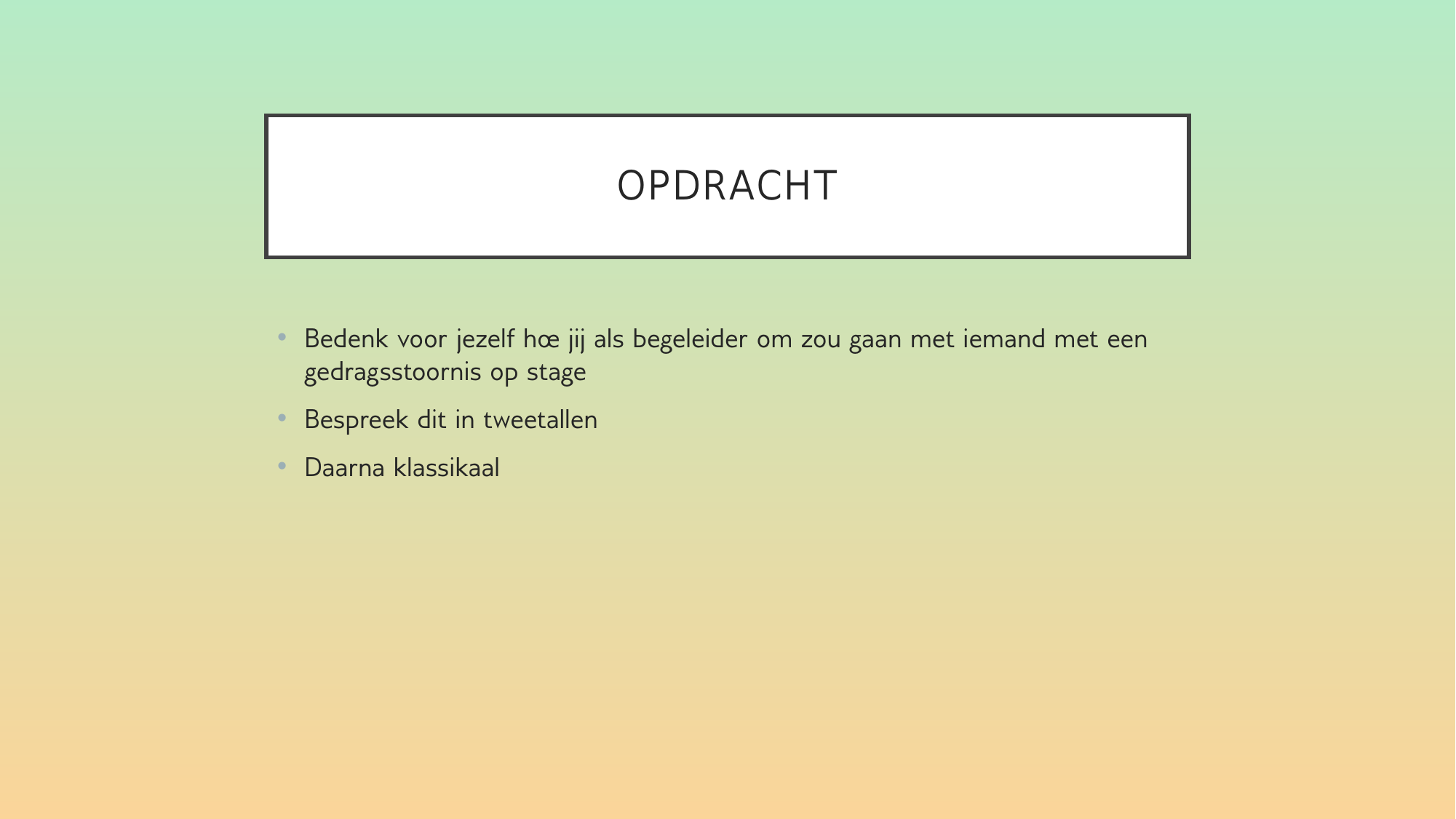

# OPDRACHT
Bedenk voor jezelf hoe jij als begeleider om zou gaan met iemand met een gedragsstoornis op stage
Bespreek dit in tweetallen
Daarna klassikaal